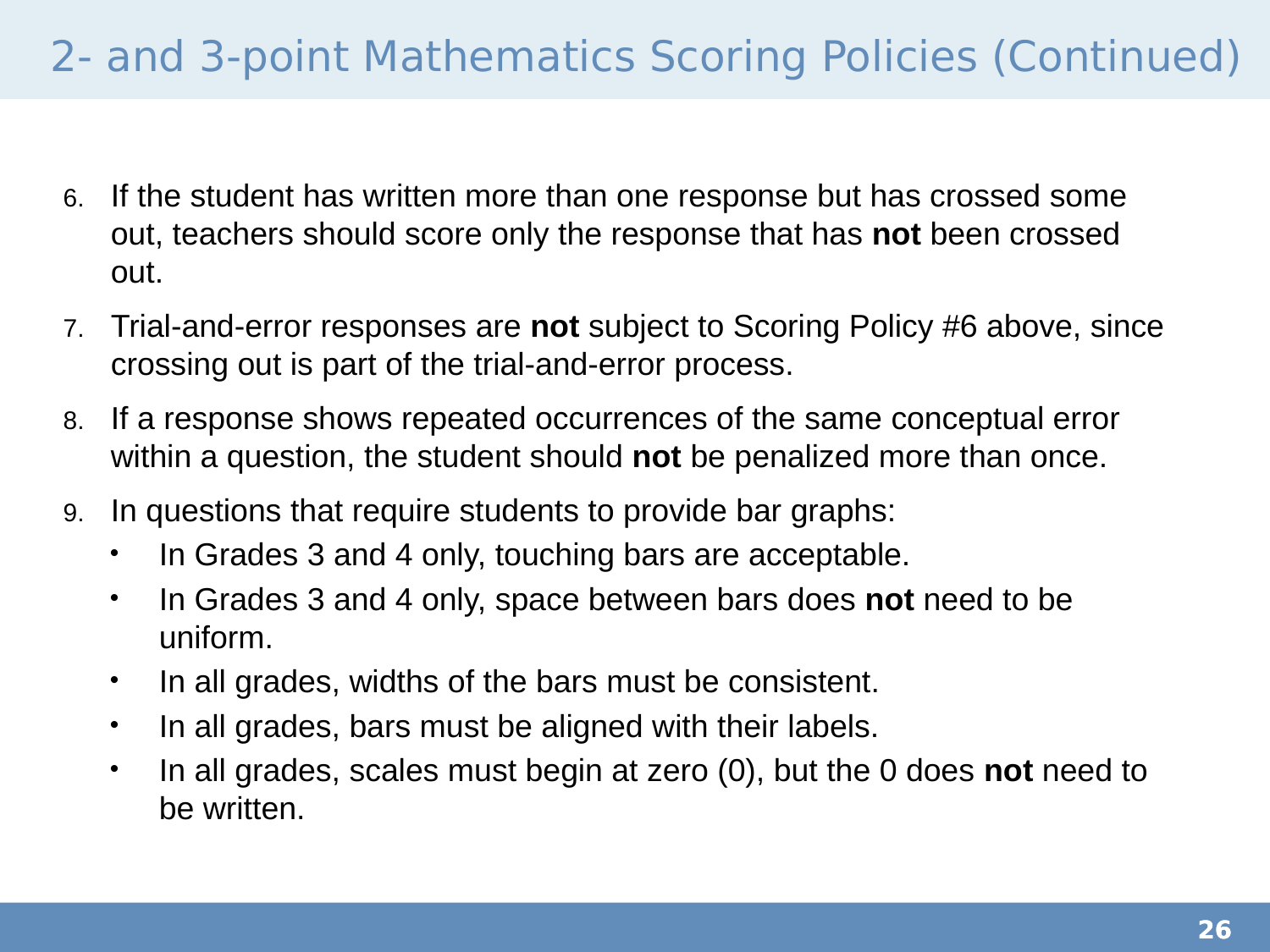

# 2- and 3-point Mathematics Scoring Policies (Continued)
If the student has written more than one response but has crossed some out, teachers should score only the response that has not been crossed out.
Trial-and-error responses are not subject to Scoring Policy #6 above, since crossing out is part of the trial-and-error process.
If a response shows repeated occurrences of the same conceptual error within a question, the student should not be penalized more than once.
In questions that require students to provide bar graphs:
In Grades 3 and 4 only, touching bars are acceptable.
In Grades 3 and 4 only, space between bars does not need to be uniform.
In all grades, widths of the bars must be consistent.
In all grades, bars must be aligned with their labels.
In all grades, scales must begin at zero (0), but the 0 does not need to be written.
26